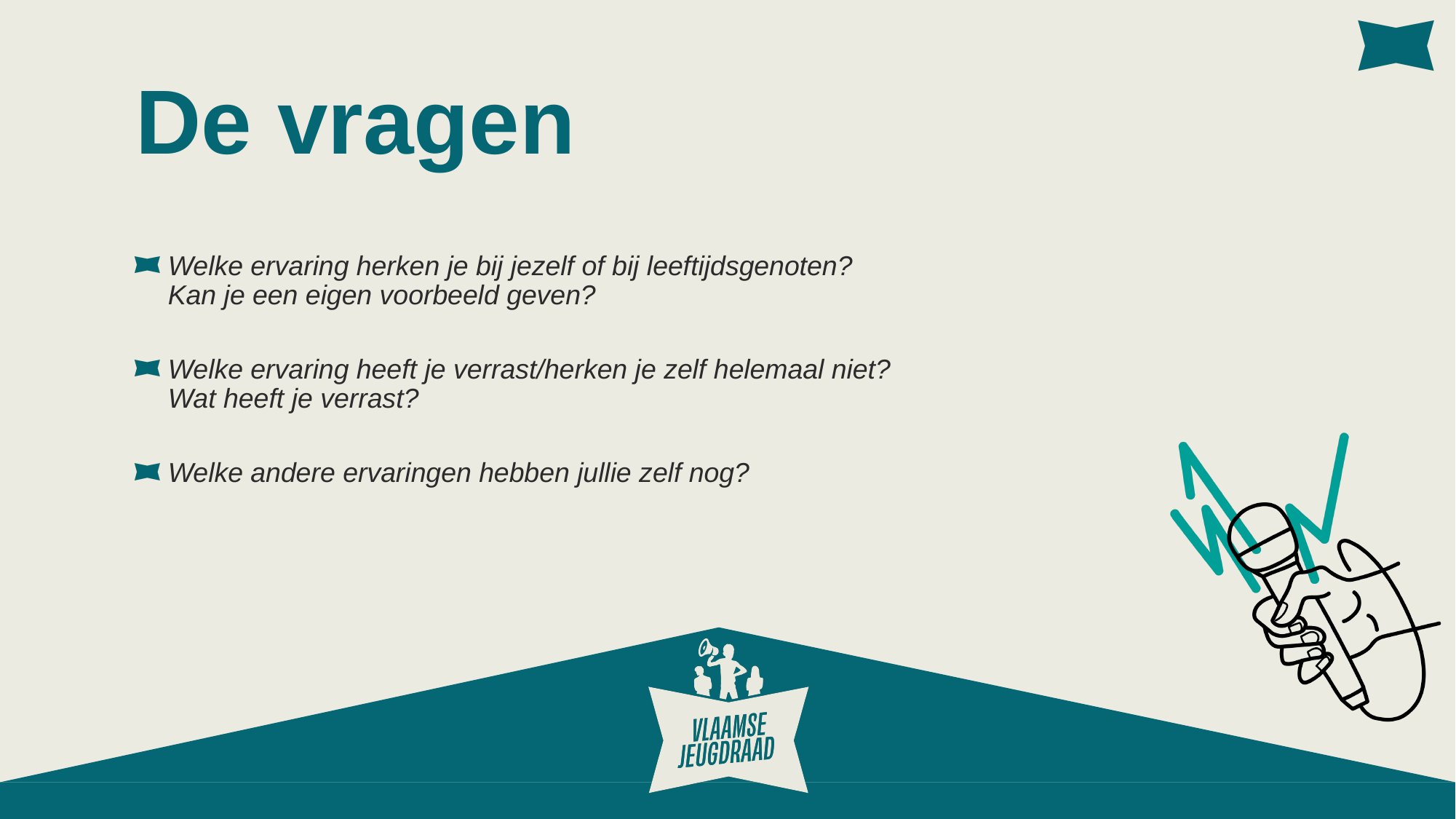

# De vragen
Welke ervaring herken je bij jezelf of bij leeftijdsgenoten?
Kan je een eigen voorbeeld geven?

Welke ervaring heeft je verrast/herken je zelf helemaal niet?
Wat heeft je verrast?

Welke andere ervaringen hebben jullie zelf nog?